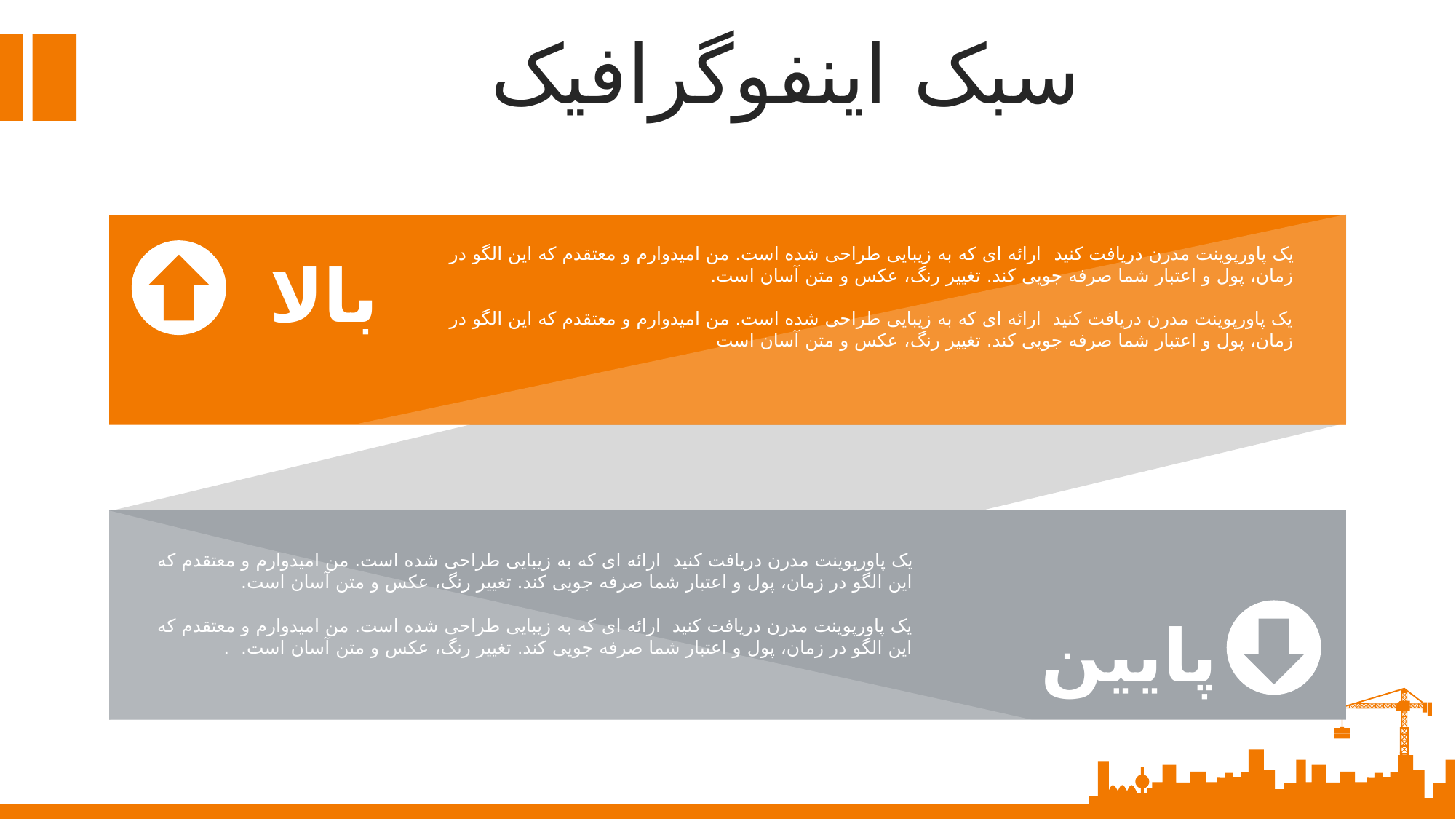

سبک اینفوگرافیک

یک پاورپوینت مدرن دریافت کنید  ارائه ای که به زیبایی طراحی شده است. من امیدوارم و معتقدم که این الگو در زمان، پول و اعتبار شما صرفه جویی کند. تغییر رنگ، عکس و متن آسان است.

یک پاورپوینت مدرن دریافت کنید  ارائه ای که به زیبایی طراحی شده است. من امیدوارم و معتقدم که این الگو در زمان، پول و اعتبار شما صرفه جویی کند. تغییر رنگ، عکس و متن آسان است

بالا

یک پاورپوینت مدرن دریافت کنید  ارائه ای که به زیبایی طراحی شده است. من امیدوارم و معتقدم که این الگو در زمان، پول و اعتبار شما صرفه جویی کند. تغییر رنگ، عکس و متن آسان است.

یک پاورپوینت مدرن دریافت کنید  ارائه ای که به زیبایی طراحی شده است. من امیدوارم و معتقدم که این الگو در زمان، پول و اعتبار شما صرفه جویی کند. تغییر رنگ، عکس و متن آسان است.  .

پایین